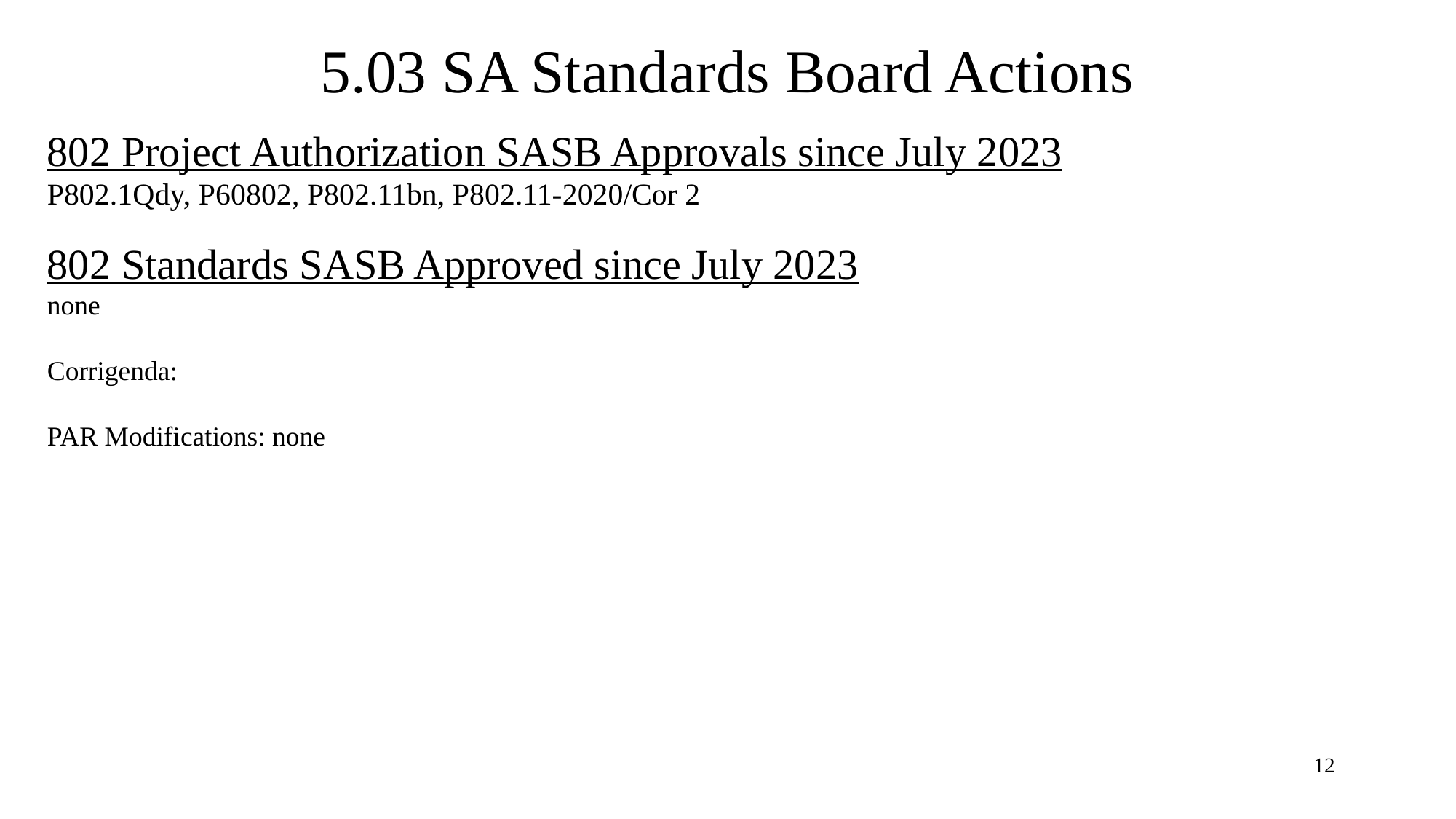

# 5.03 SA Standards Board Actions
802 Project Authorization SASB Approvals since July 2023
P802.1Qdy, P60802, P802.11bn, P802.11-2020/Cor 2

802 Standards SASB Approved since July 2023
none

Corrigenda:

PAR Modifications: none
12